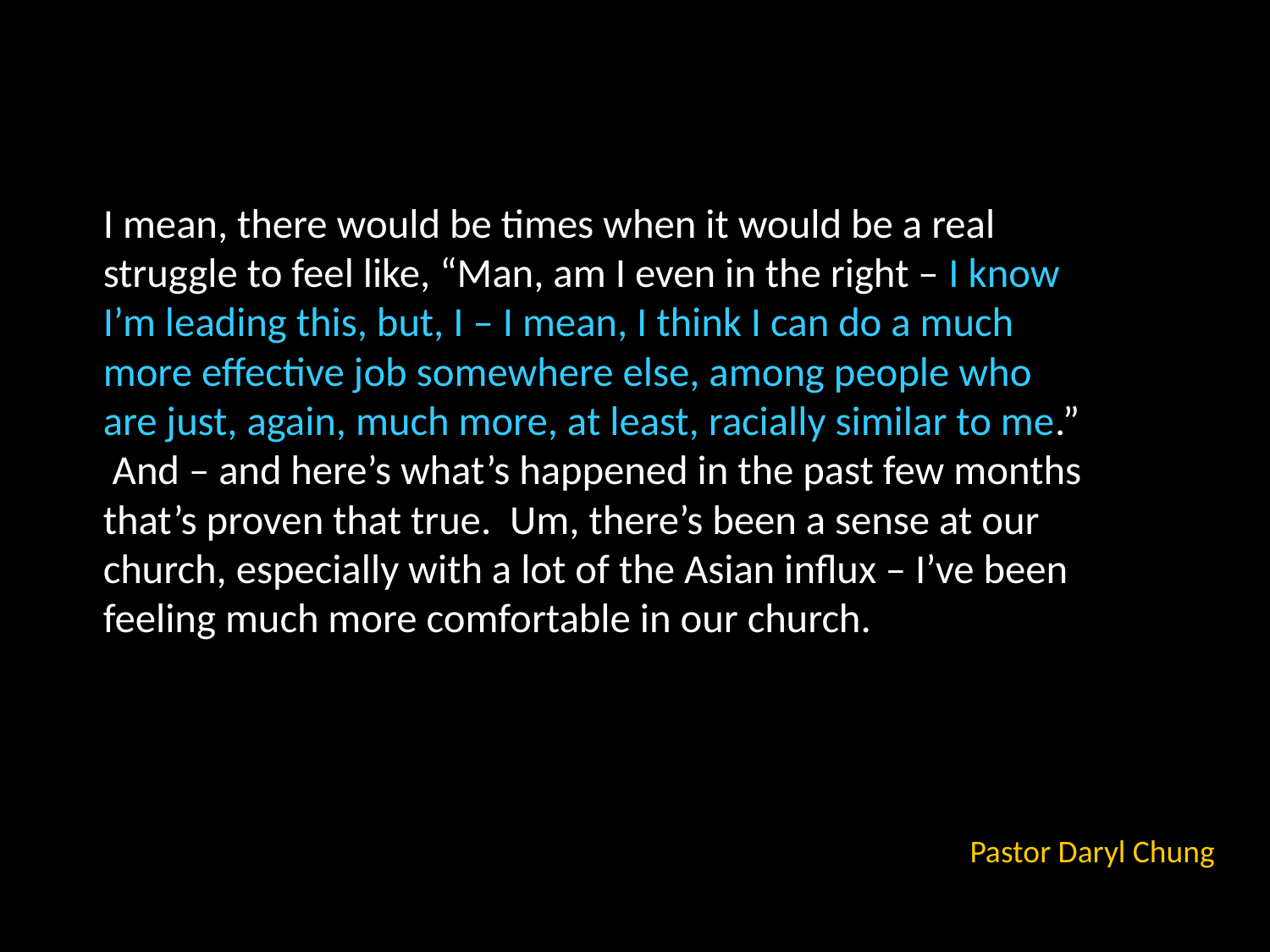

#
I mean, there would be times when it would be a real struggle to feel like, “Man, am I even in the right – I know I’m leading this, but, I – I mean, I think I can do a much more effective job somewhere else, among people who are just, again, much more, at least, racially similar to me.”  And – and here’s what’s happened in the past few months that’s proven that true.  Um, there’s been a sense at our church, especially with a lot of the Asian influx – I’ve been feeling much more comfortable in our church.

Pastor Daryl Chung